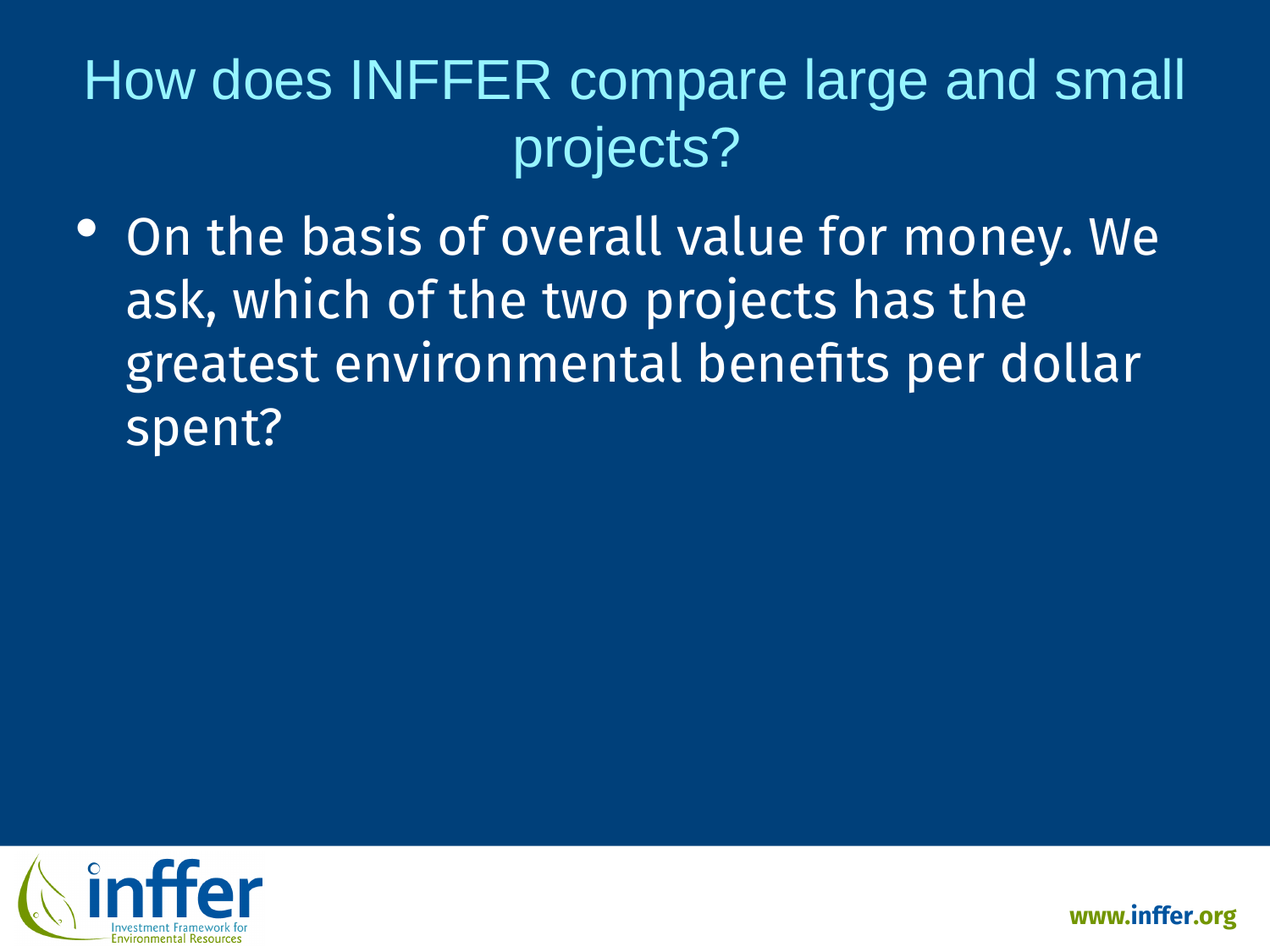

# How does INFFER compare large and small projects?
On the basis of overall value for money. We ask, which of the two projects has the greatest environmental benefits per dollar spent?